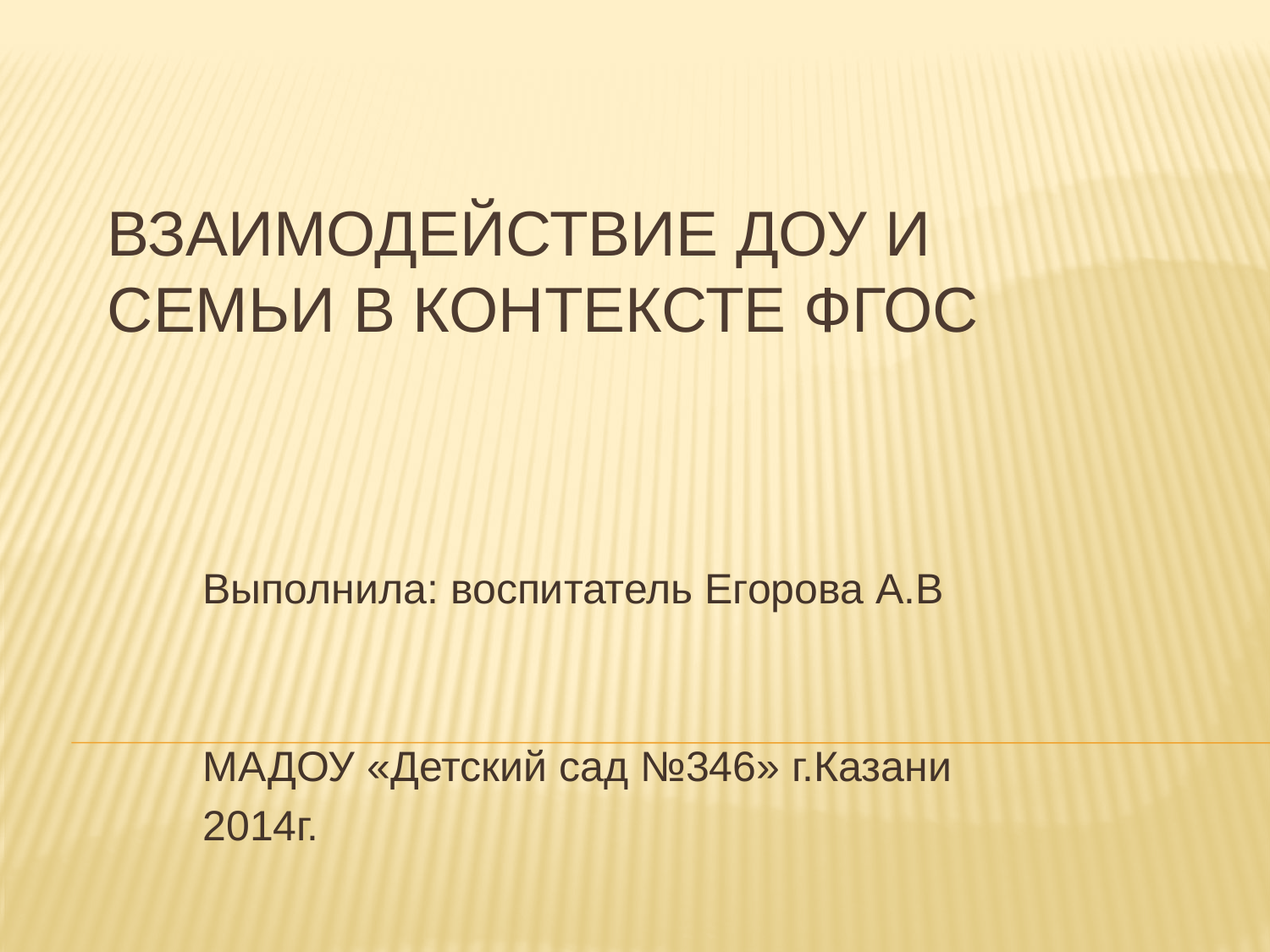

# Взаимодействие ДОУ и семьи в контексте ФГОС
Выполнила: воспитатель Егорова А.В

МАДОУ «Детский сад №346» г.Казани
2014г.